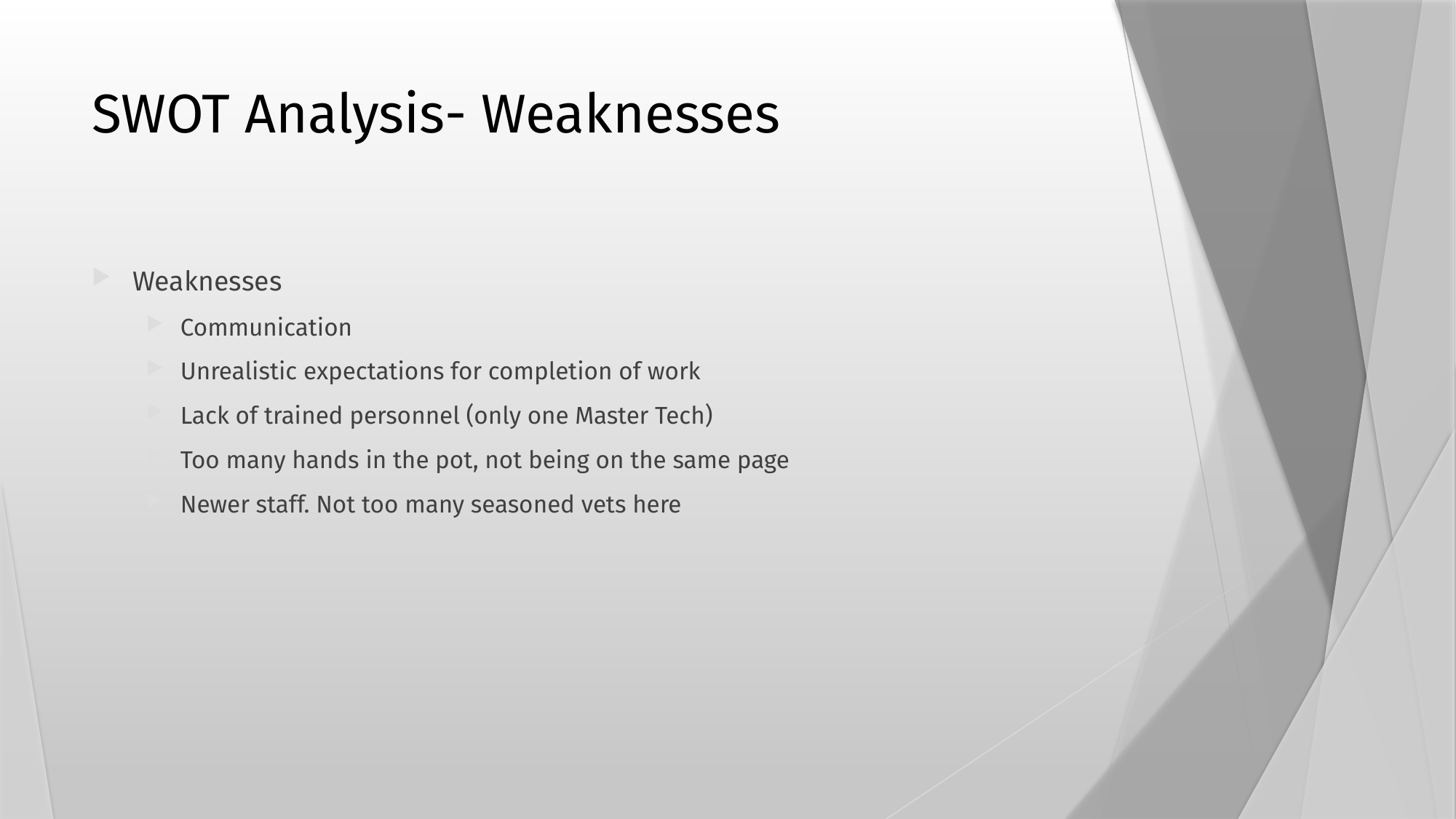

# SWOT Analysis- Weaknesses
Weaknesses
Communication
Unrealistic expectations for completion of work
Lack of trained personnel (only one Master Tech)
Too many hands in the pot, not being on the same page
Newer staff. Not too many seasoned vets here